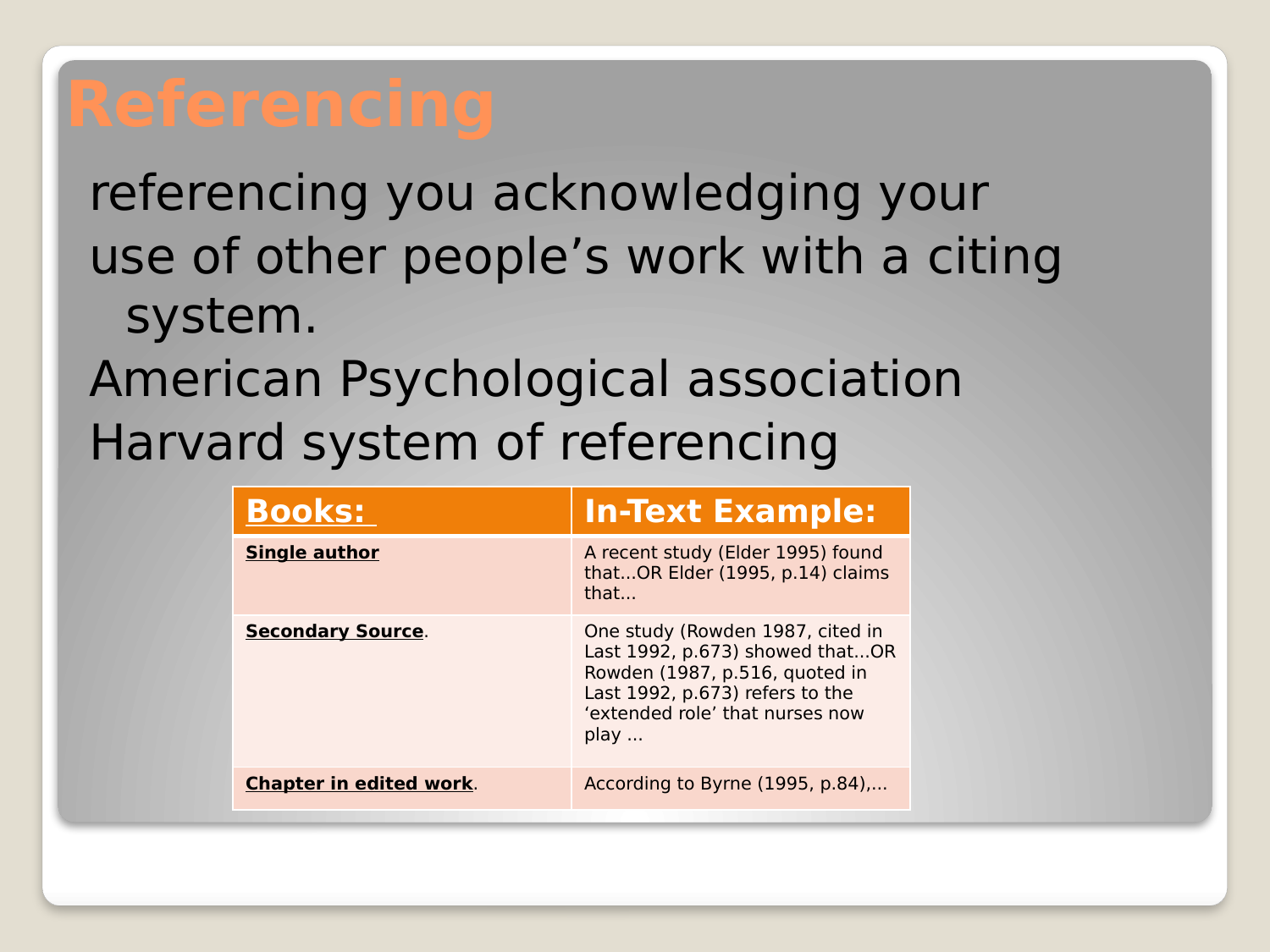

# Referencing
referencing you acknowledging your
use of other people’s work with a citing system.
American Psychological association
Harvard system of referencing
| Books: | In-Text Example: |
| --- | --- |
| Single author | A recent study (Elder 1995) found that...OR Elder (1995, p.14) claims that... |
| Secondary Source. | One study (Rowden 1987, cited in Last 1992, p.673) showed that...OR Rowden (1987, p.516, quoted in Last 1992, p.673) refers to the ‘extended role’ that nurses now play ... |
| Chapter in edited work. | According to Byrne (1995, p.84),... |